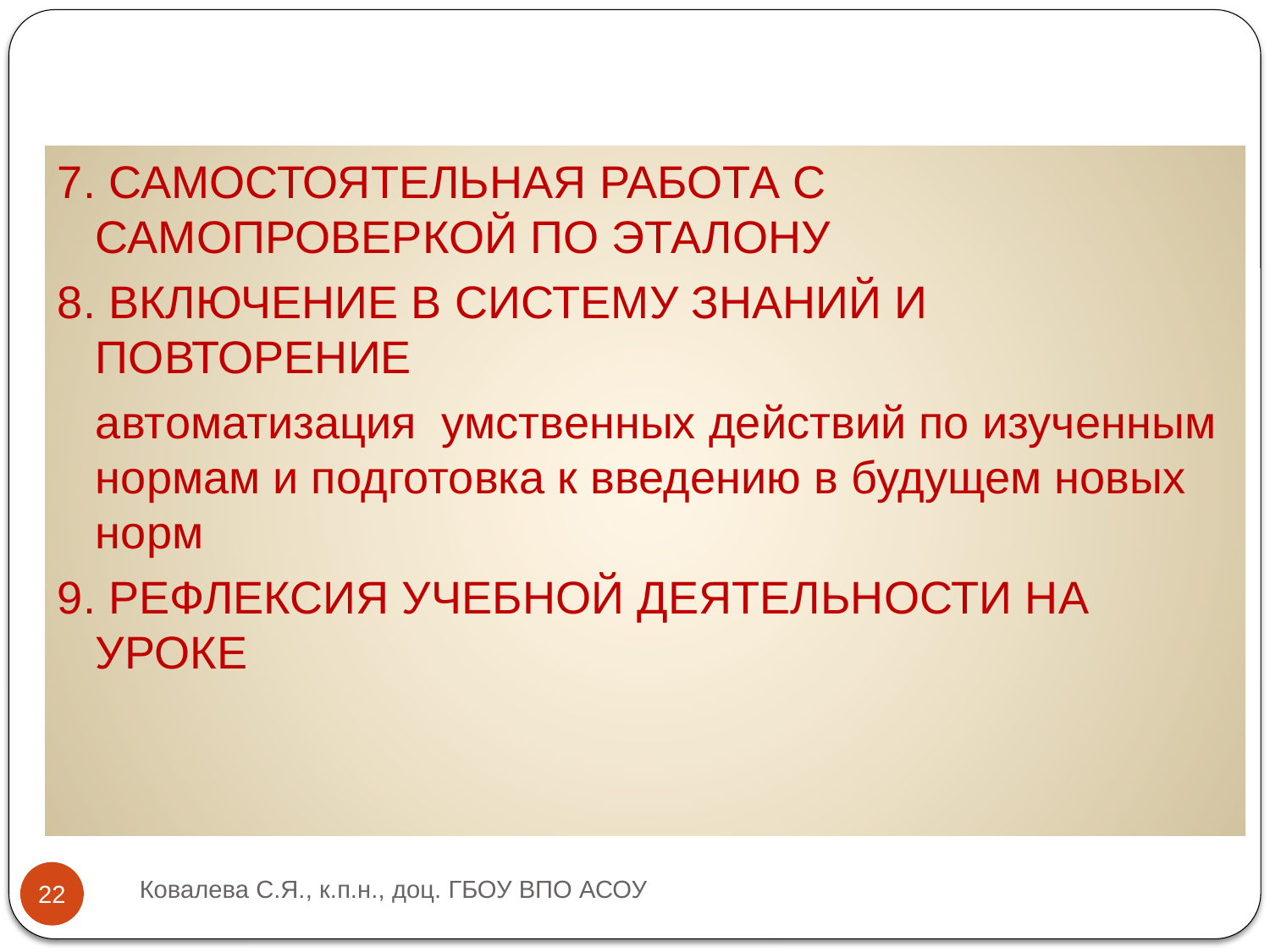

7. САМОСТОЯТЕЛЬНАЯ РАБОТА С САМОПРОВЕРКОЙ ПО ЭТАЛОНУ
8. ВКЛЮЧЕНИЕ В СИСТЕМУ ЗНАНИЙ И ПОВТОРЕНИЕ
   автоматизация  умственных действий по изученным нормам и подготовка к введению в будущем новых норм
9. РЕФЛЕКСИЯ УЧЕБНОЙ ДЕЯТЕЛЬНОСТИ НА УРОКЕ
Ковалева С.Я., к.п.н., доц. ГБОУ ВПО АСОУ
22